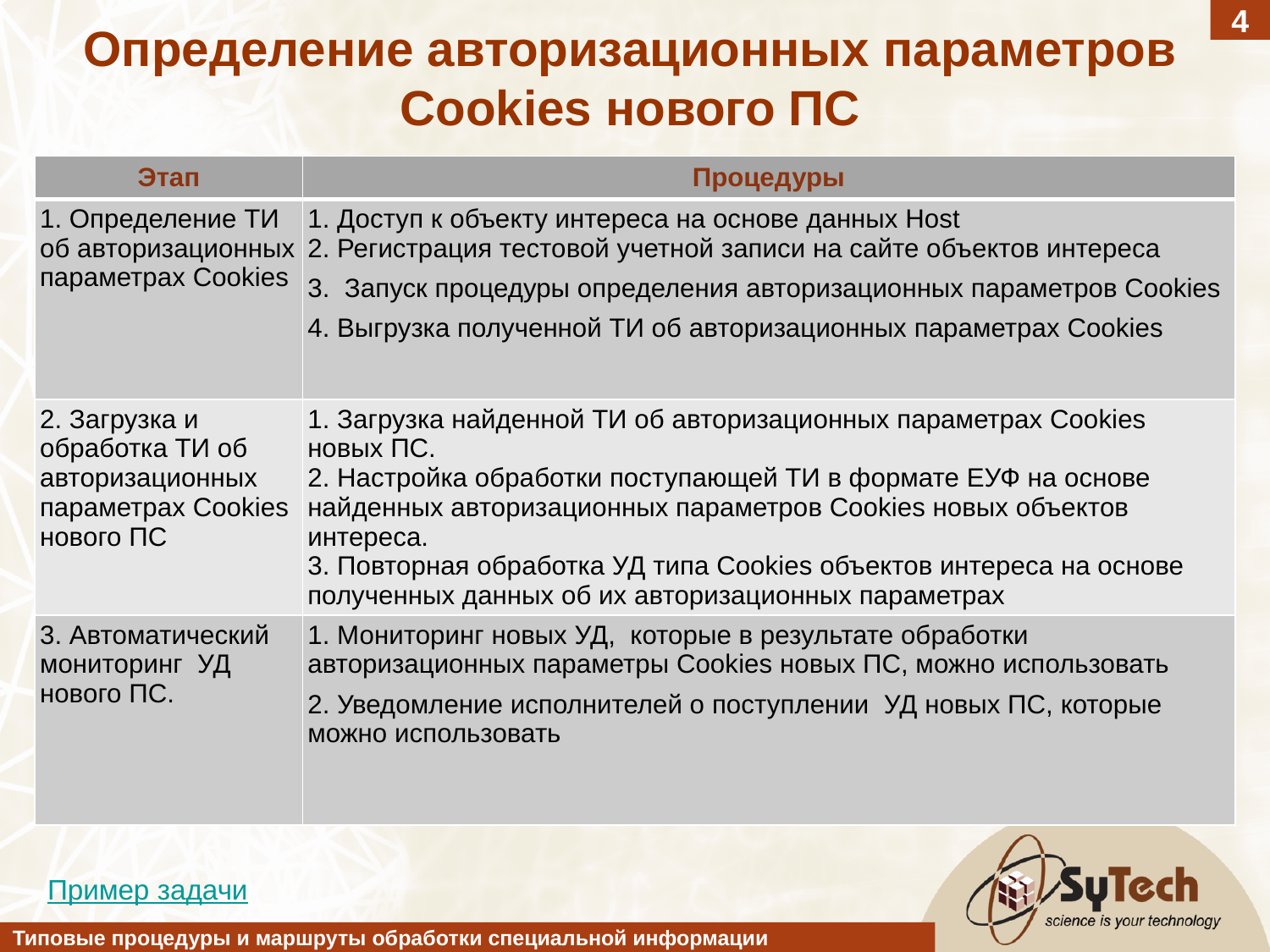

4
Определение авторизационных параметров Cookies нового ПС
| Этап | Процедуры |
| --- | --- |
| 1. Определение ТИ об авторизационных параметрах Cookies | 1. Доступ к объекту интереса на основе данных Host 2. Регистрация тестовой учетной записи на сайте объектов интереса 3. Запуск процедуры определения авторизационных параметров Cookies 4. Выгрузка полученной ТИ об авторизационных параметрах Cookies |
| 2. Загрузка и обработка ТИ об авторизационных параметрах Cookies нового ПС | 1. Загрузка найденной ТИ об авторизационных параметрах Cookies новых ПС. 2. Настройка обработки поступающей ТИ в формате ЕУФ на основе найденных авторизационных параметров Cookies новых объектов интереса. 3. Повторная обработка УД типа Cookies объектов интереса на основе полученных данных об их авторизационных параметрах |
| 3. Автоматический мониторинг УД нового ПС. | 1. Мониторинг новых УД, которые в результате обработки авторизационных параметры Cookies новых ПС, можно использовать 2. Уведомление исполнителей о поступлении УД новых ПС, которые можно использовать |
Пример задачи
Типовые процедуры и маршруты обработки специальной информации